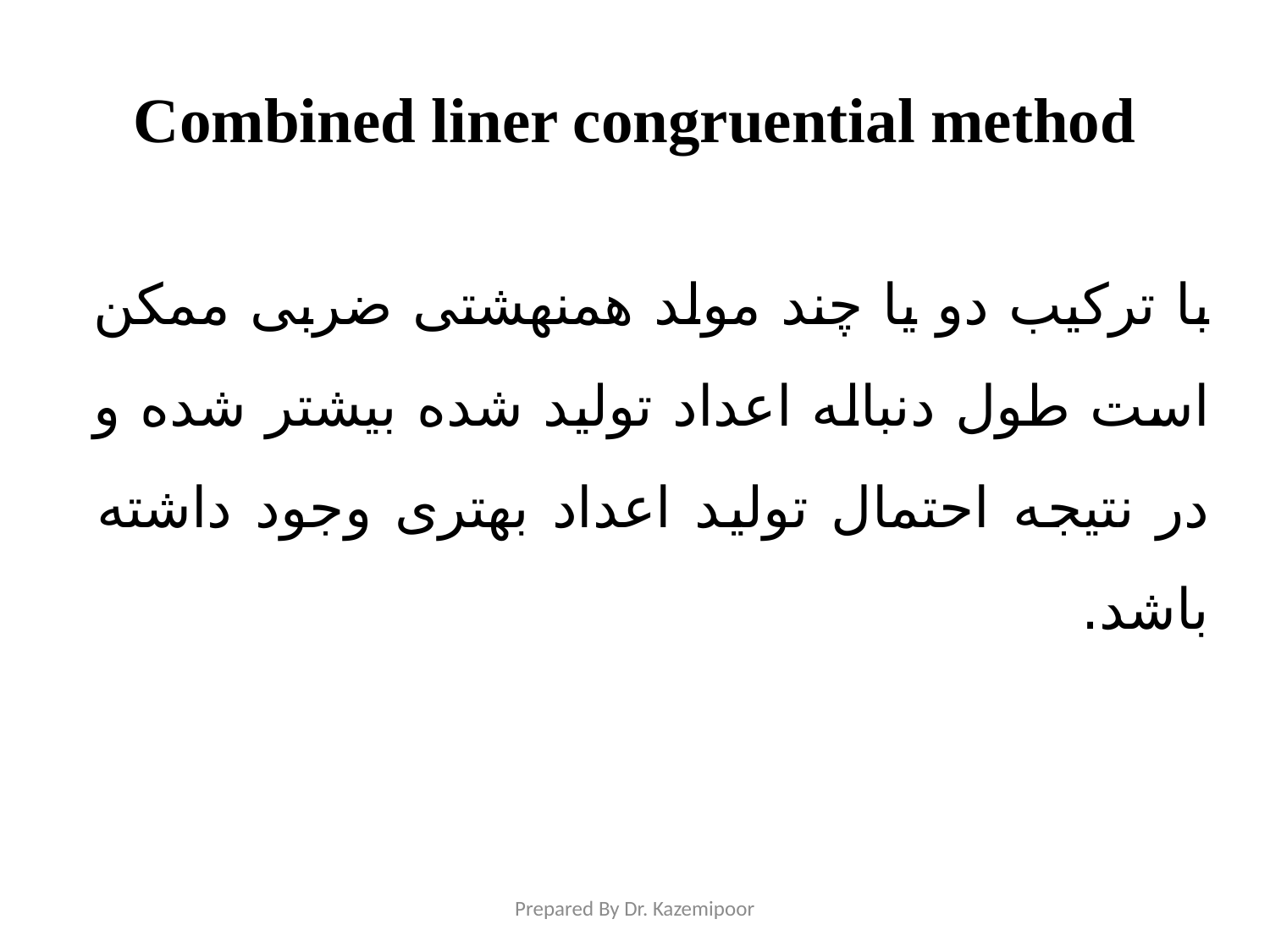

# Combined liner congruential method
با ترکیب دو یا چند مولد همنهشتی ضربی ممکن است طول دنباله اعداد تولید شده بیشتر شده و در نتیجه احتمال تولید اعداد بهتری وجود داشته باشد.
Prepared By Dr. Kazemipoor